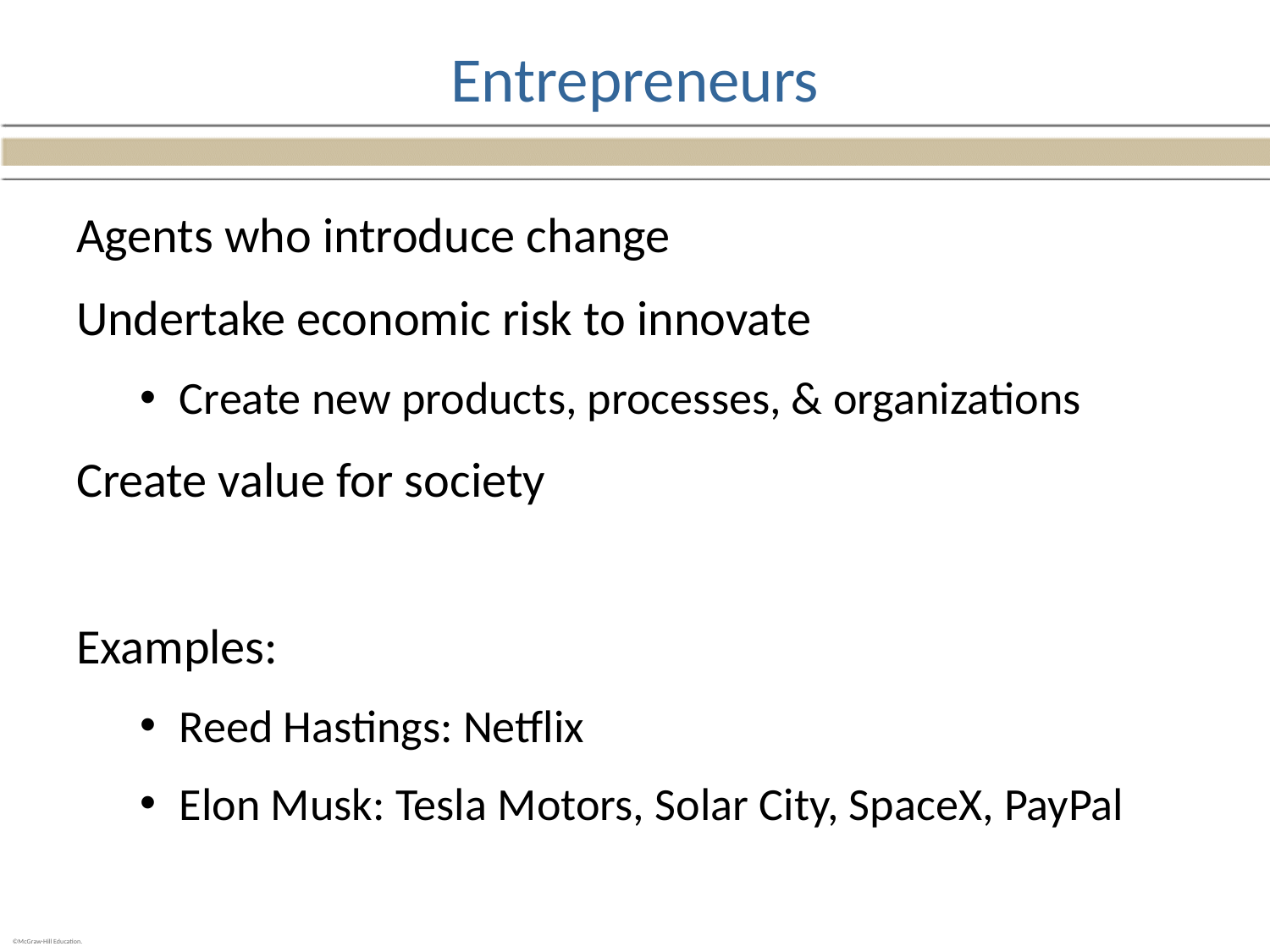

# Entrepreneurs
Agents who introduce change
Undertake economic risk to innovate
Create new products, processes, & organizations
Create value for society

Examples:
Reed Hastings: Netflix
Elon Musk: Tesla Motors, Solar City, SpaceX, PayPal